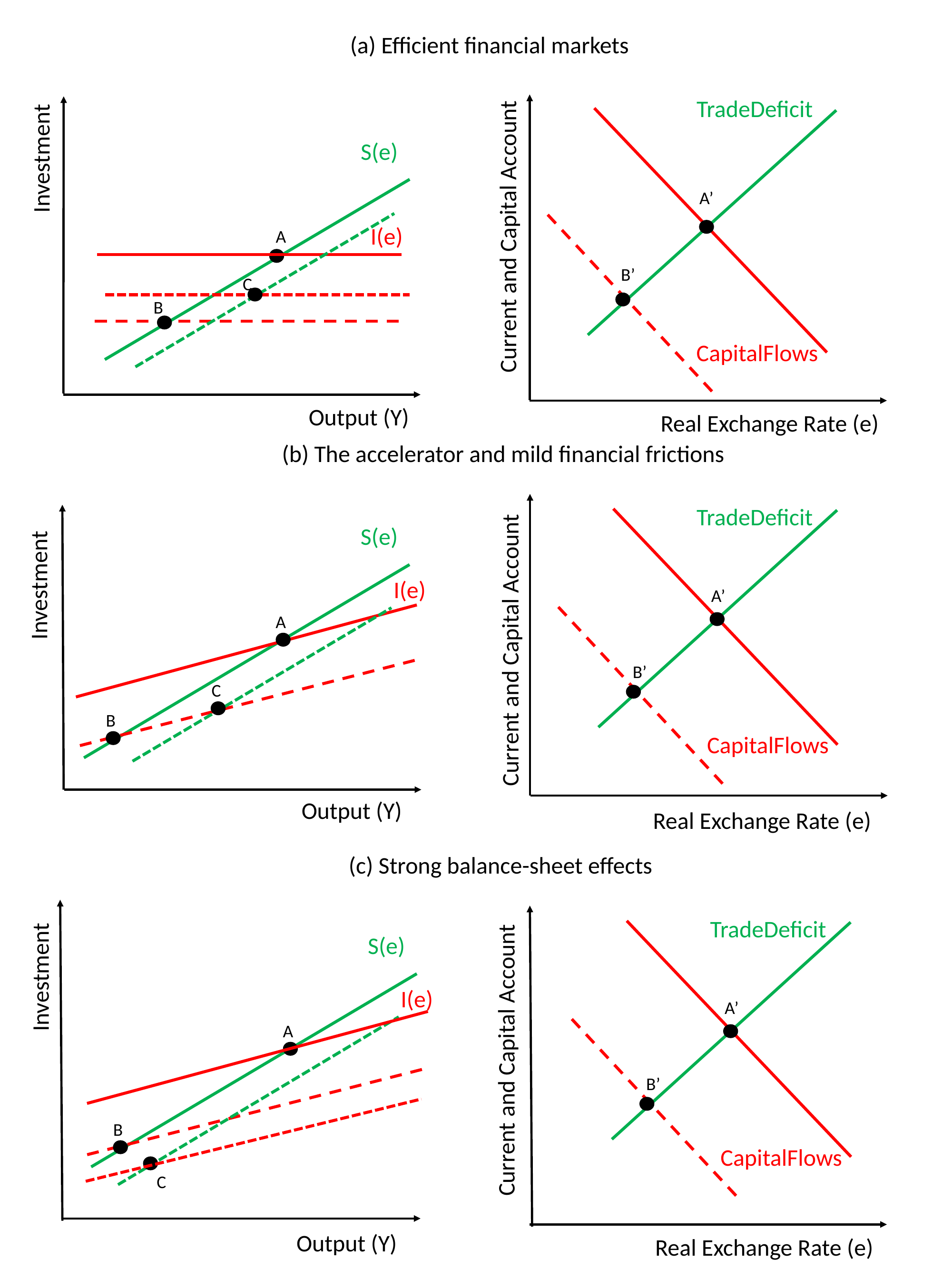

(a) Efficient financial markets
TradeDeficit
S(e)
Investment
A’
I(e)
Current and Capital Account

A

B’
C

B

CapitalFlows
Output (Y)
Real Exchange Rate (e)
(b) The accelerator and mild financial frictions
TradeDeficit
S(e)
Investment
I(e)
A’
A

Current and Capital Account

B’
C

B
CapitalFlows

Output (Y)
Real Exchange Rate (e)
(c) Strong balance-sheet effects
TradeDeficit
S(e)
Investment
I(e)
A’
A

Current and Capital Account

B’

B
CapitalFlows

C
Output (Y)
Real Exchange Rate (e)